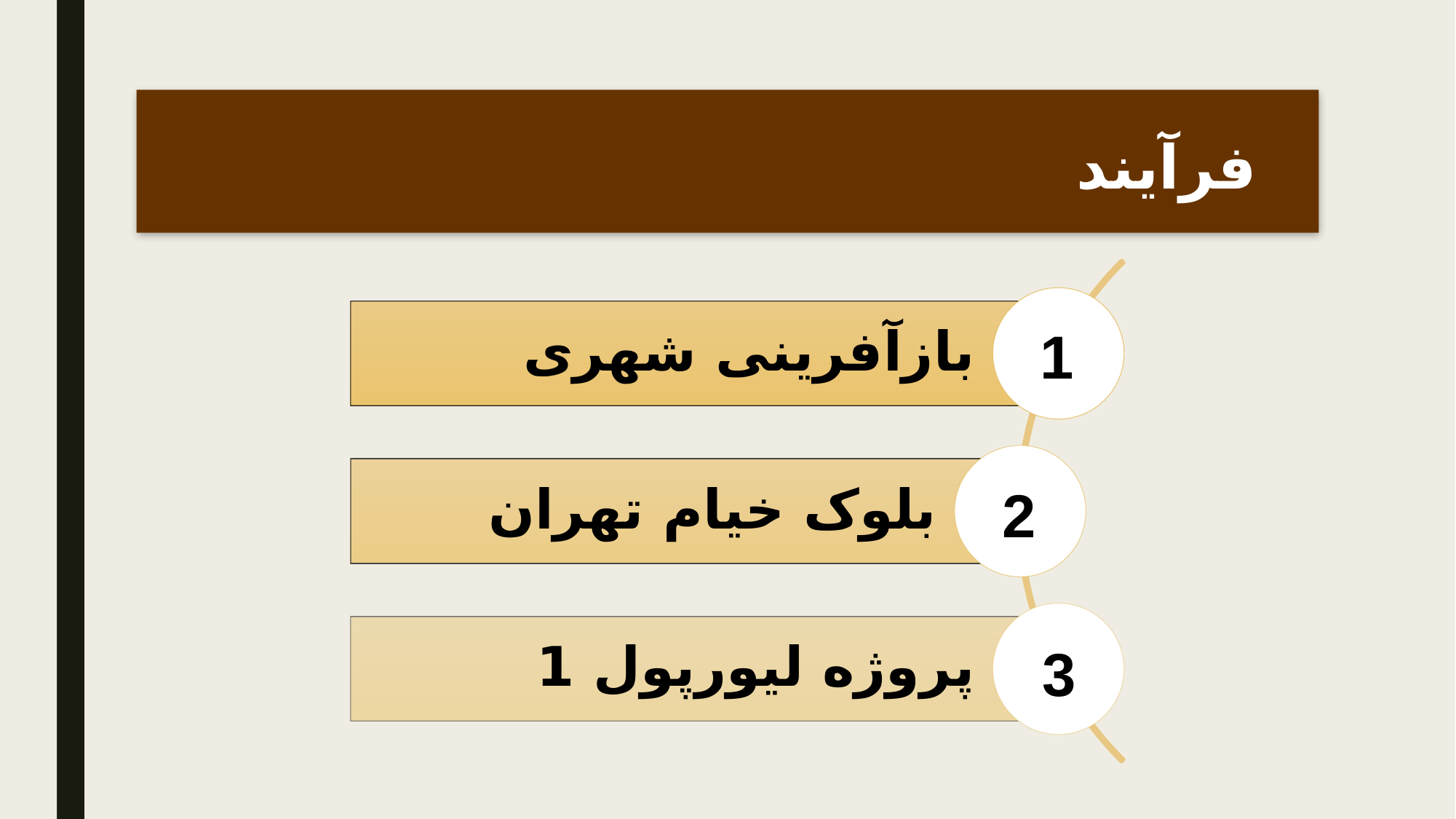

فرآیند
بازآفرینی شهری
بلوک خیام تهران
پروژه لیورپول 1
1
2
3